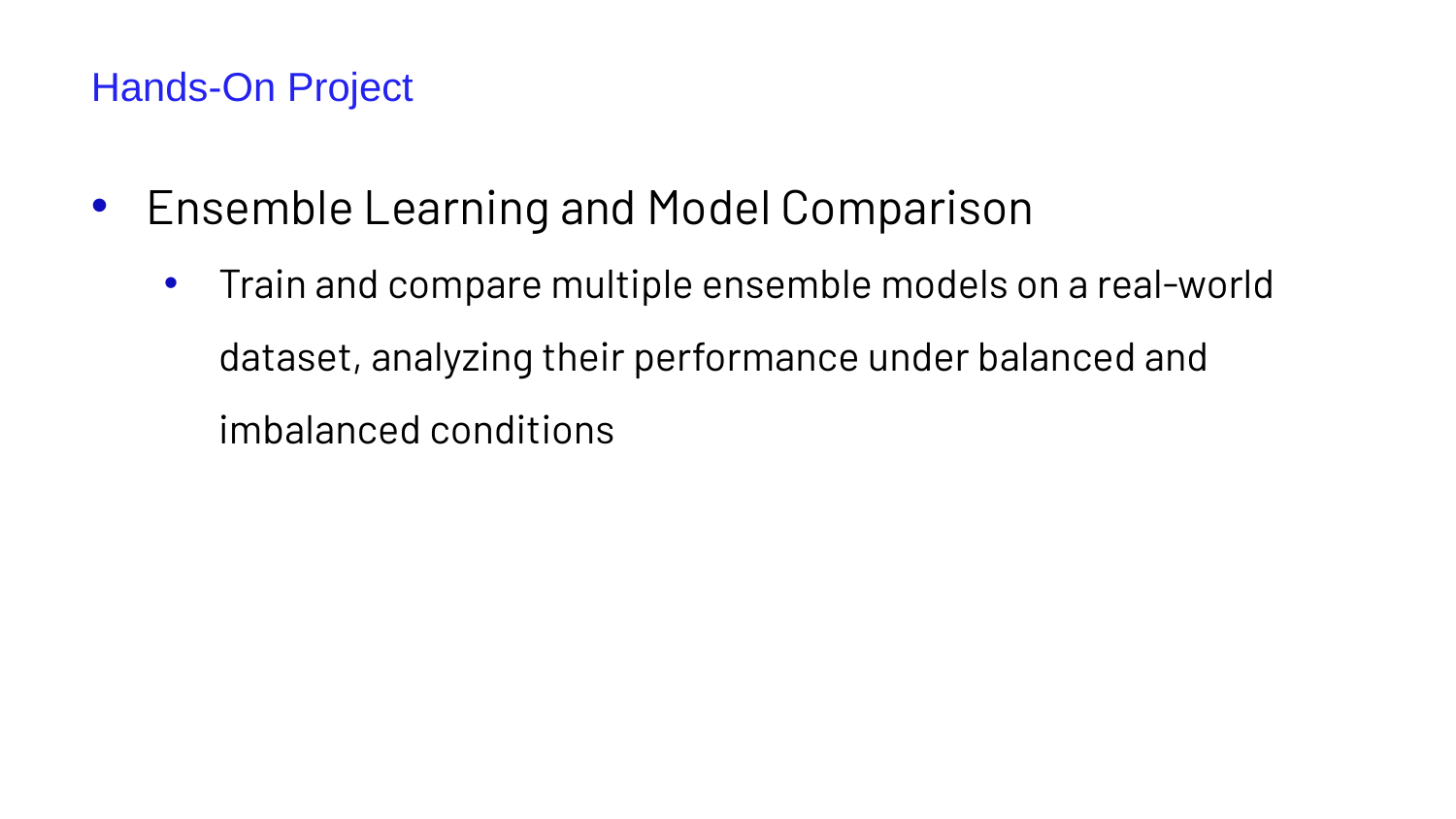

Hands-On Project
Ensemble Learning and Model Comparison
Train and compare multiple ensemble models on a real-world dataset, analyzing their performance under balanced and imbalanced conditions